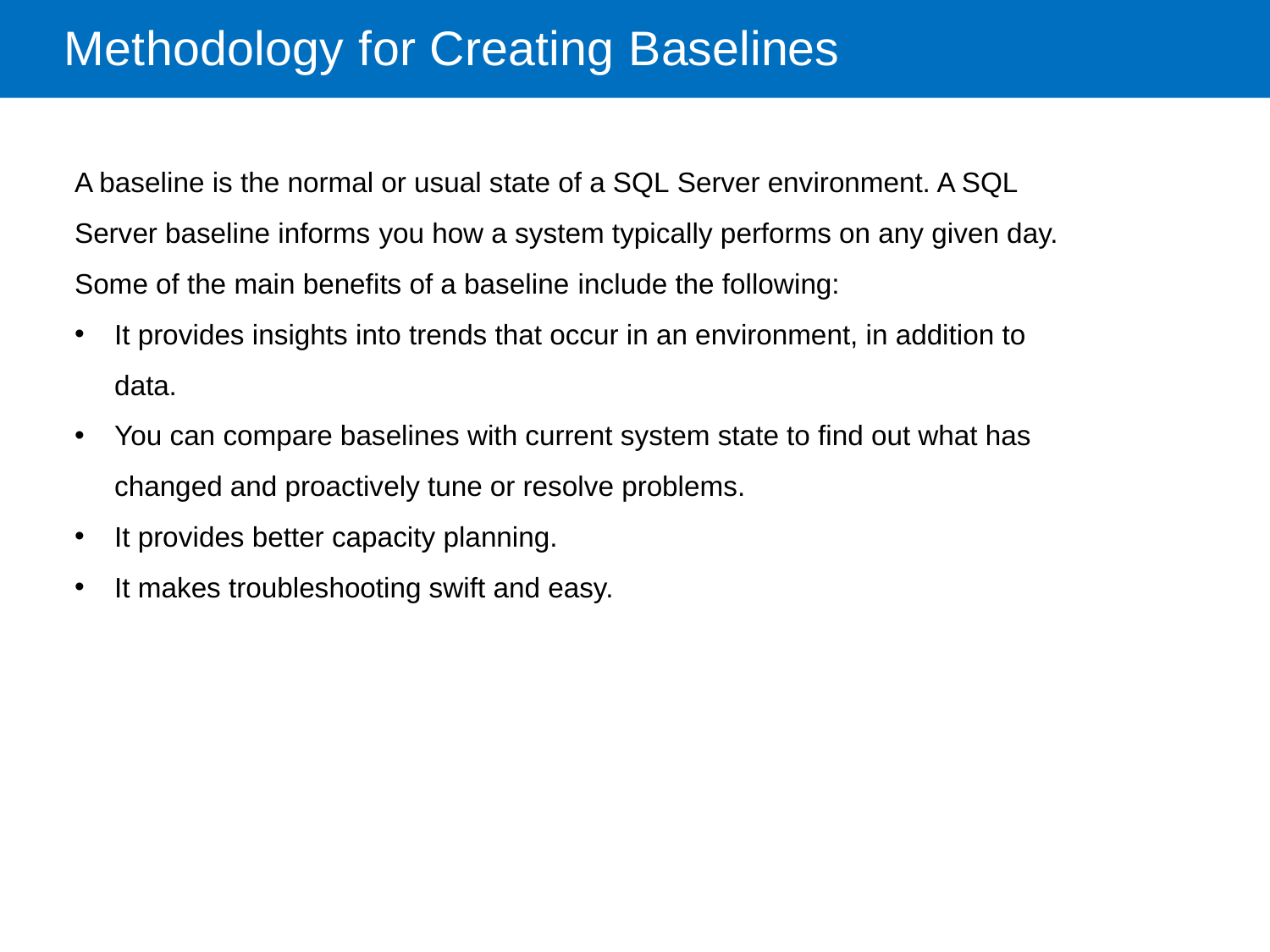

# Methodology for Creating Baselines
A baseline is the normal or usual state of a SQL Server environment. A SQL Server baseline informs you how a system typically performs on any given day. Some of the main benefits of a baseline include the following:
It provides insights into trends that occur in an environment, in addition to data.
You can compare baselines with current system state to find out what has changed and proactively tune or resolve problems.
It provides better capacity planning.
It makes troubleshooting swift and easy.